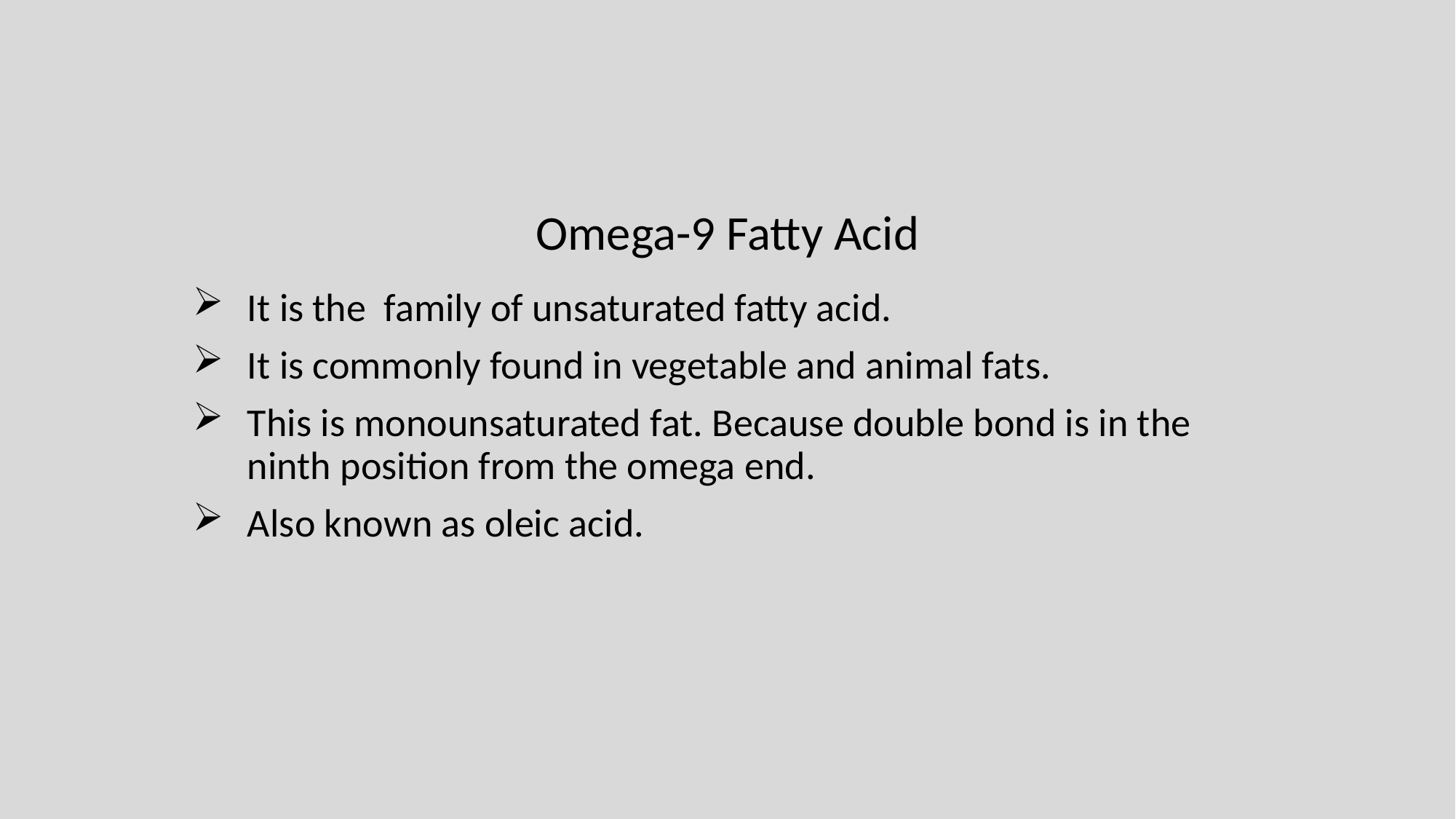

# Omega-9 Fatty Acid
It is the  family of unsaturated fatty acid.
It is commonly found in vegetable and animal fats.
This is monounsaturated fat. Because double bond is in the  ninth position from the omega end.
Also known as oleic acid.